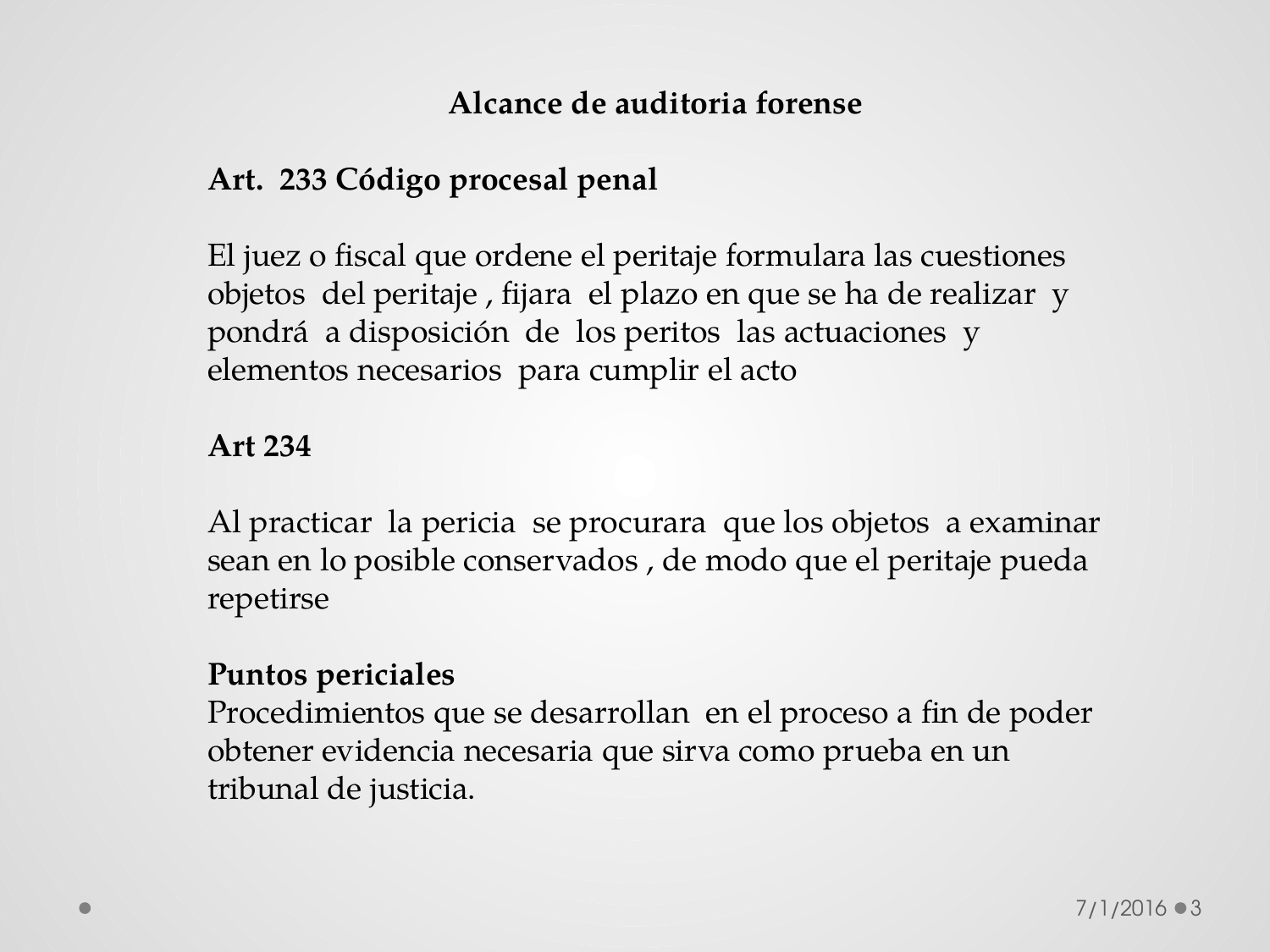

Alcance de auditoria forense

Art.  233 Código procesal penal

El juez o fiscal que ordene el peritaje formulara las cuestiones  objetos  del peritaje , fijara  el plazo en que se ha de realizar  y pondrá  a disposición  de  los peritos  las actuaciones  y elementos necesarios  para cumplir el acto

Art 234

Al practicar  la pericia  se procurara  que los objetos  a examinar  sean en lo posible conservados , de modo que el peritaje pueda repetirse

Puntos periciales
Procedimientos que se desarrollan  en el proceso a fin de poder obtener evidencia necesaria que sirva como prueba en un tribunal de justicia.

7/1/2016
3